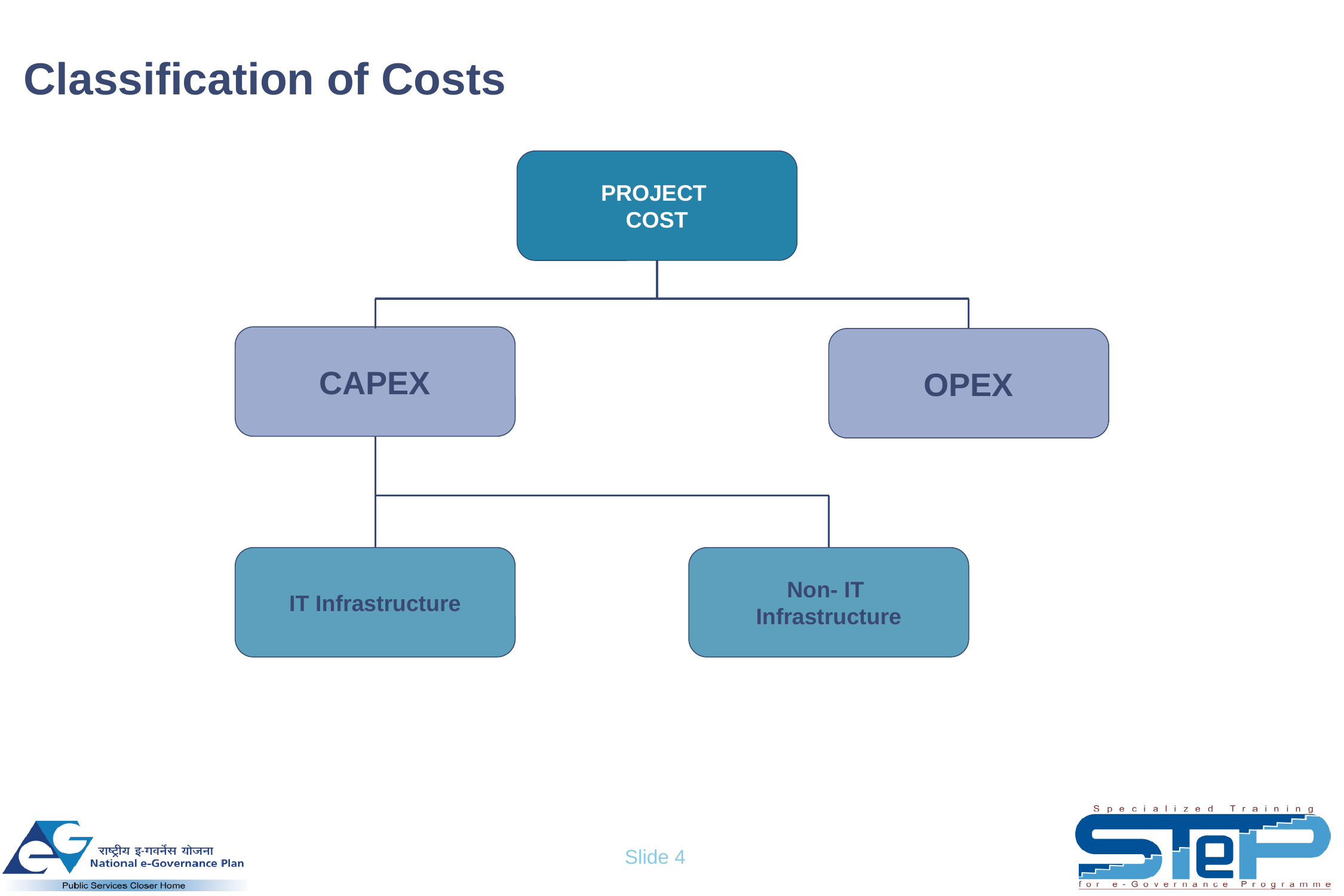

# Classification of Costs
PROJECT
COST
CAPEX
OPEX
IT Infrastructure
Non- IT
Infrastructure